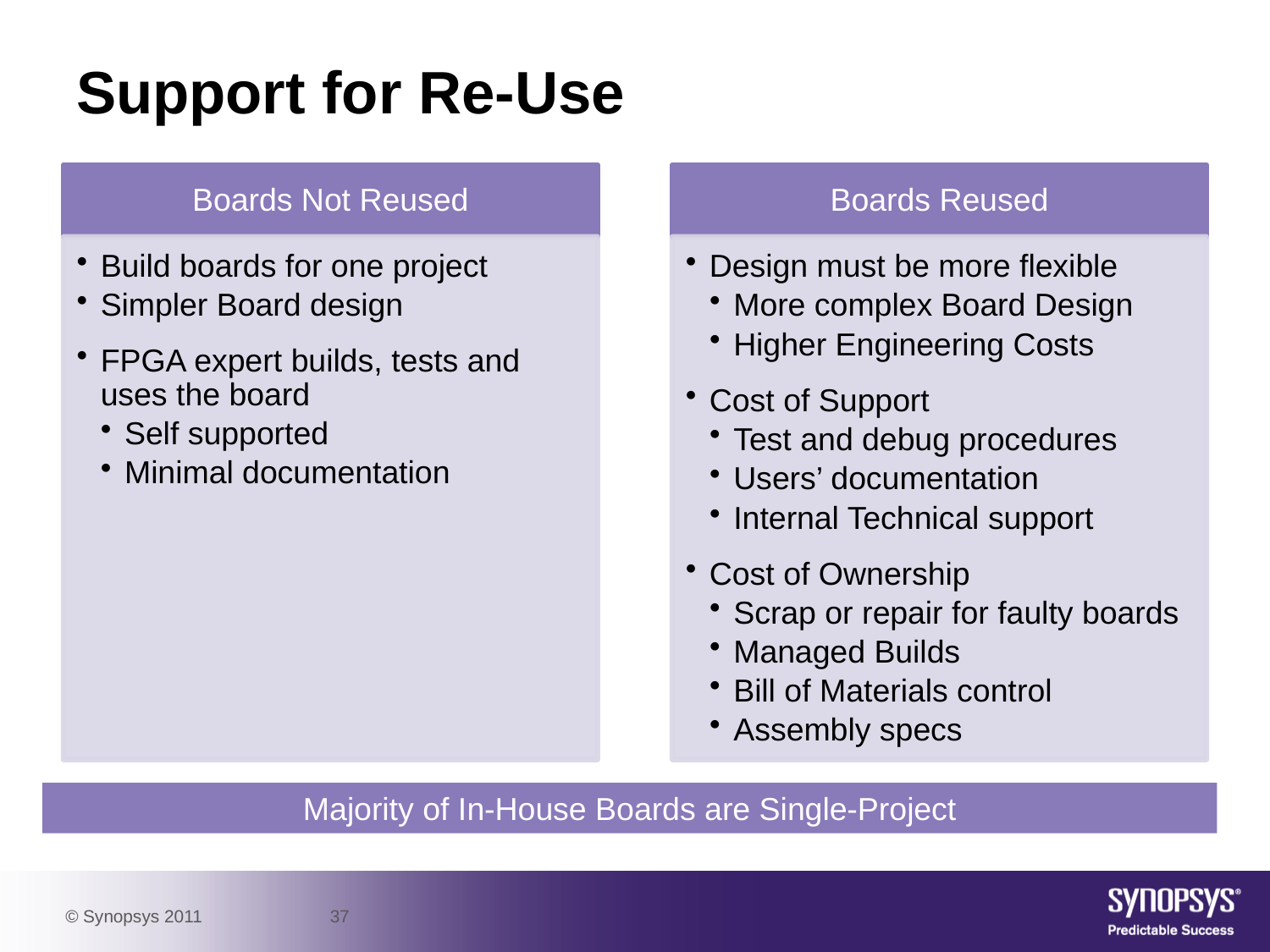

# Support for Re-Use
Boards Not Reused
Build boards for one project
Simpler Board design
FPGA expert builds, tests and uses the board
Self supported
Minimal documentation
Boards Reused
Design must be more flexible
More complex Board Design
Higher Engineering Costs
Cost of Support
Test and debug procedures
Users’ documentation
Internal Technical support
Cost of Ownership
Scrap or repair for faulty boards
Managed Builds
Bill of Materials control
Assembly specs
Majority of In-House Boards are Single-Project